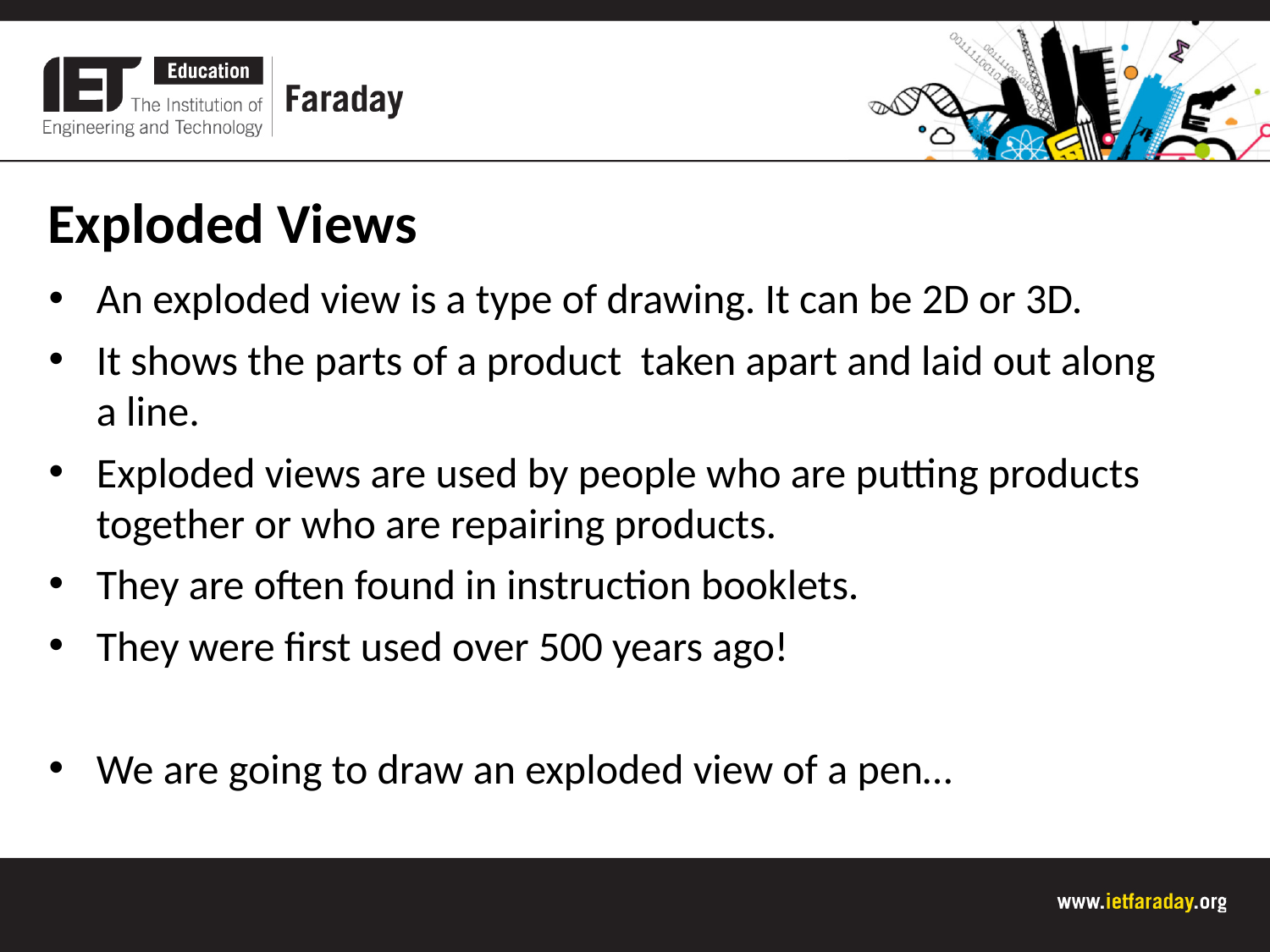

Exploded Views
An exploded view is a type of drawing. It can be 2D or 3D.
It shows the parts of a product  taken apart and laid out along a line.
Exploded views are used by people who are putting products together or who are repairing products.
They are often found in instruction booklets.
They were first used over 500 years ago!

We are going to draw an exploded view of a pen…